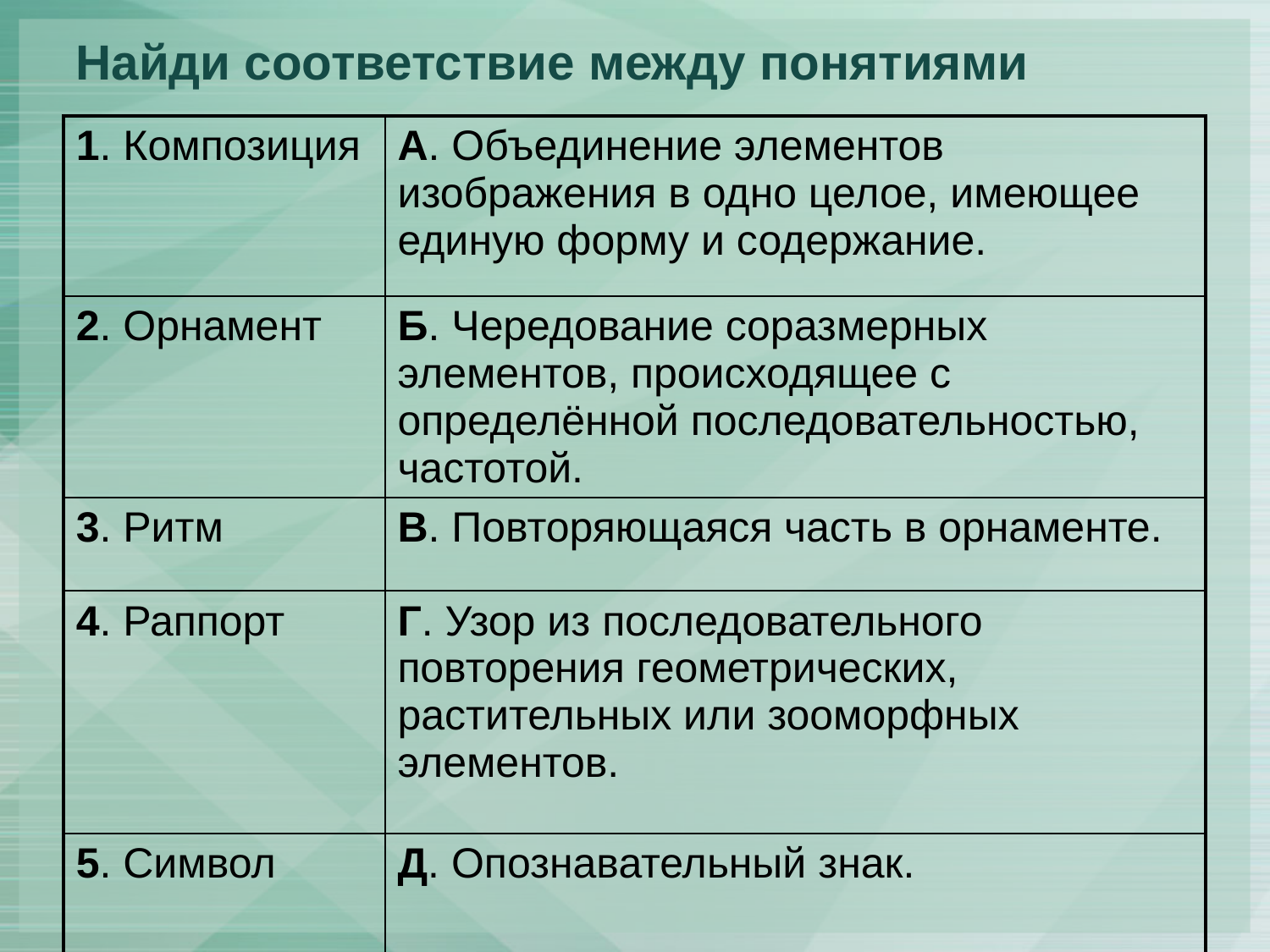

Найди соответствие между понятиями
| 1. Композиция | А. Объединение элементов изображения в одно целое, имеющее единую форму и содержание. |
| --- | --- |
| 2. Орнамент | Б. Чередование соразмерных элементов, происходящее с определённой последовательностью, частотой. |
| 3. Ритм | В. Повторяющаяся часть в орнаменте. |
| 4. Раппорт | Г. Узор из последовательного повторения геометрических, растительных или зооморфных элементов. |
| 5. Символ | Д. Опознавательный знак. |